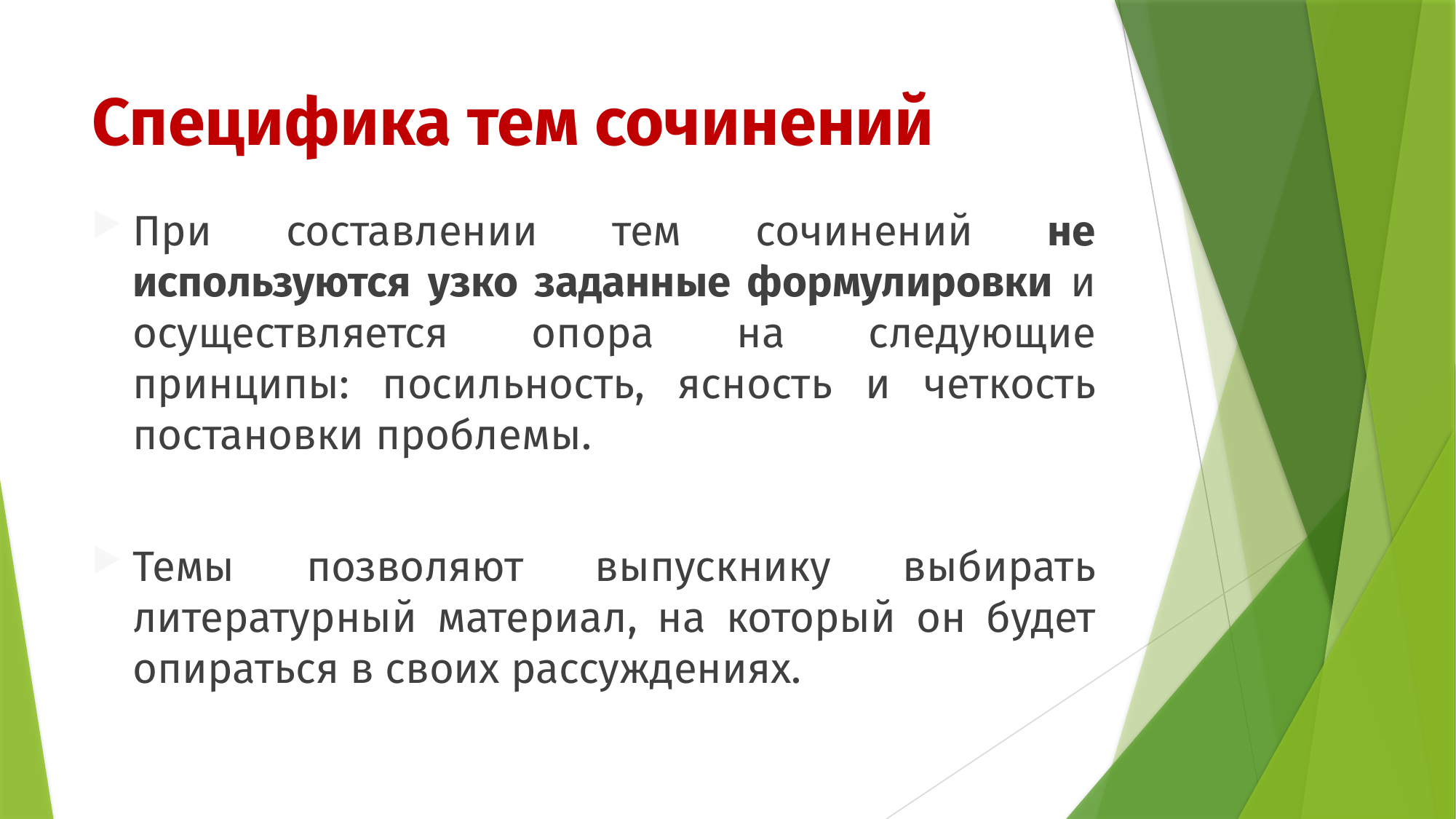

# Специфика тем сочинений
При составлении тем сочинений не используются узко заданные формулировки и осуществляется опора на следующие принципы: посильность, ясность и четкость постановки проблемы.

Темы позволяют выпускнику выбирать литературный материал, на который он будет опираться в своих рассуждениях.